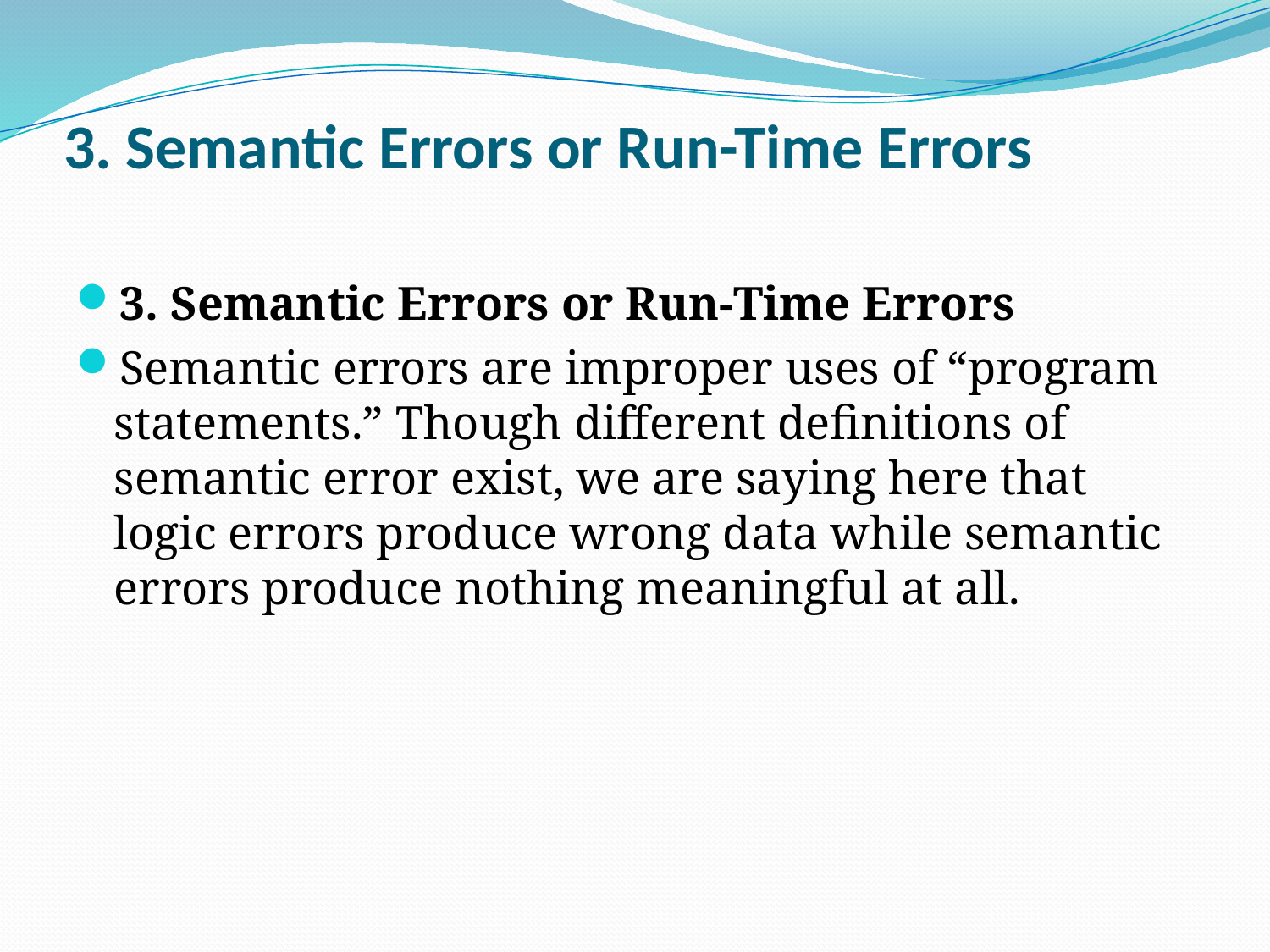

# 3. Semantic Errors or Run-Time Errors
3. Semantic Errors or Run-Time Errors
Semantic errors are improper uses of “program statements.” Though different definitions of semantic error exist, we are saying here that logic errors produce wrong data while semantic errors produce nothing meaningful at all.